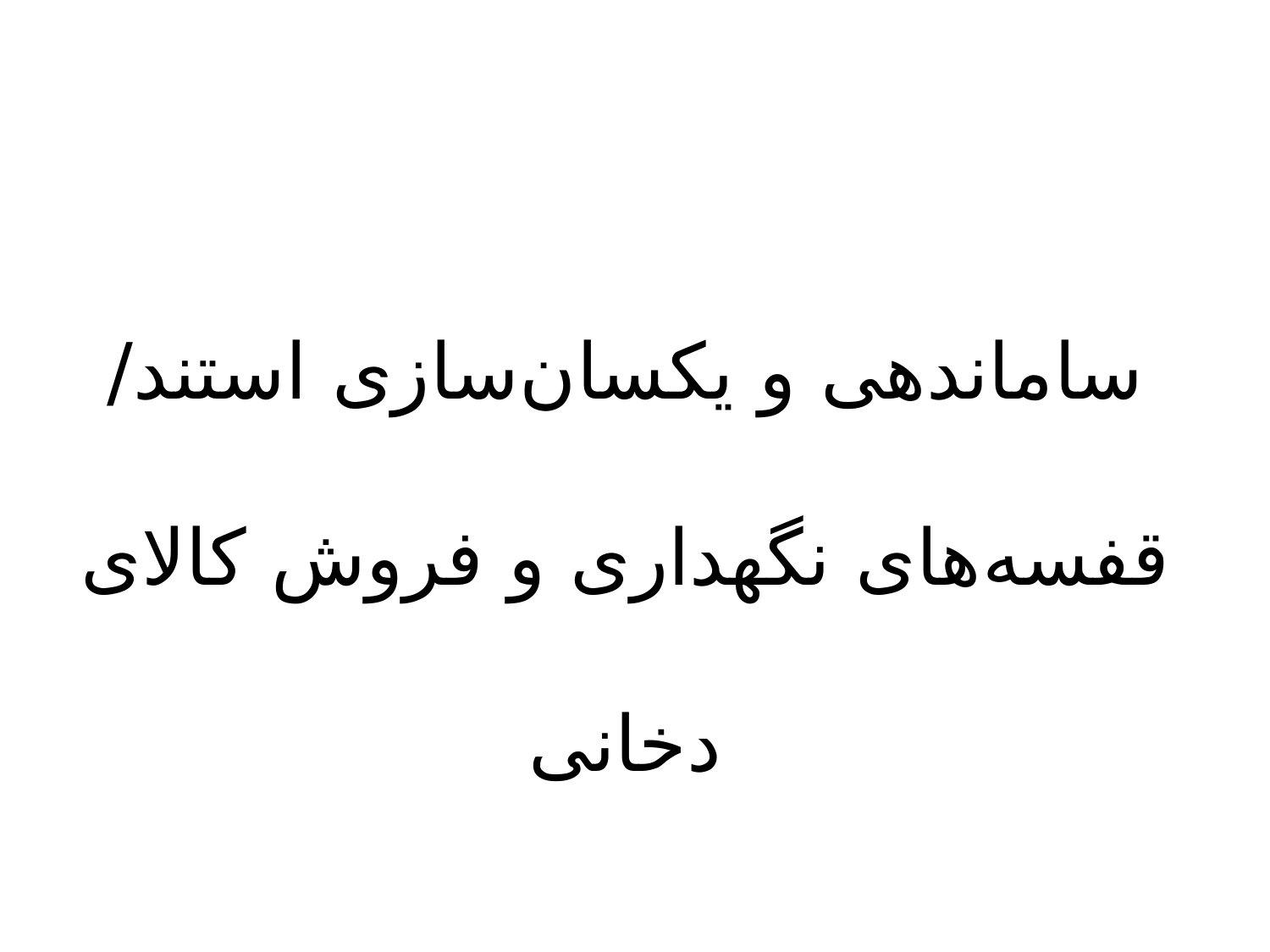

# ساماندهی و یکسان‌سازی استند/ قفسه‌های نگهداری و فروش کالای دخانی